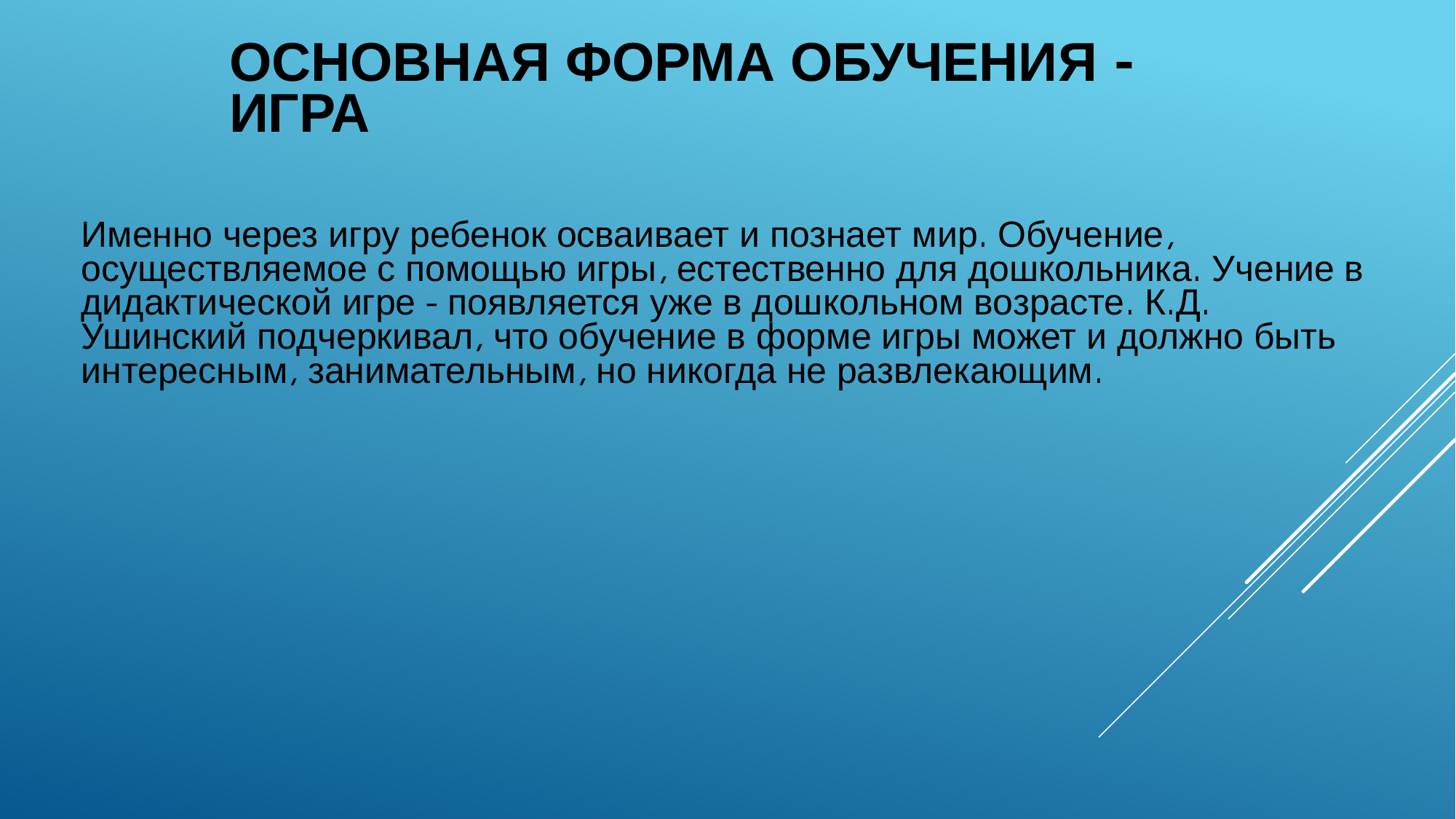

# Основная форма обучения - игра
Именно через игру ребенок осваивает и познает мир. Обучение, осуществляемое с помощью игры, естественно для дошкольника. Учение в дидактической игре - появляется уже в дошкольном возрасте. К.Д. Ушинский подчеркивал, что обучение в форме игры может и должно быть интересным, занимательным, но никогда не развлекающим.